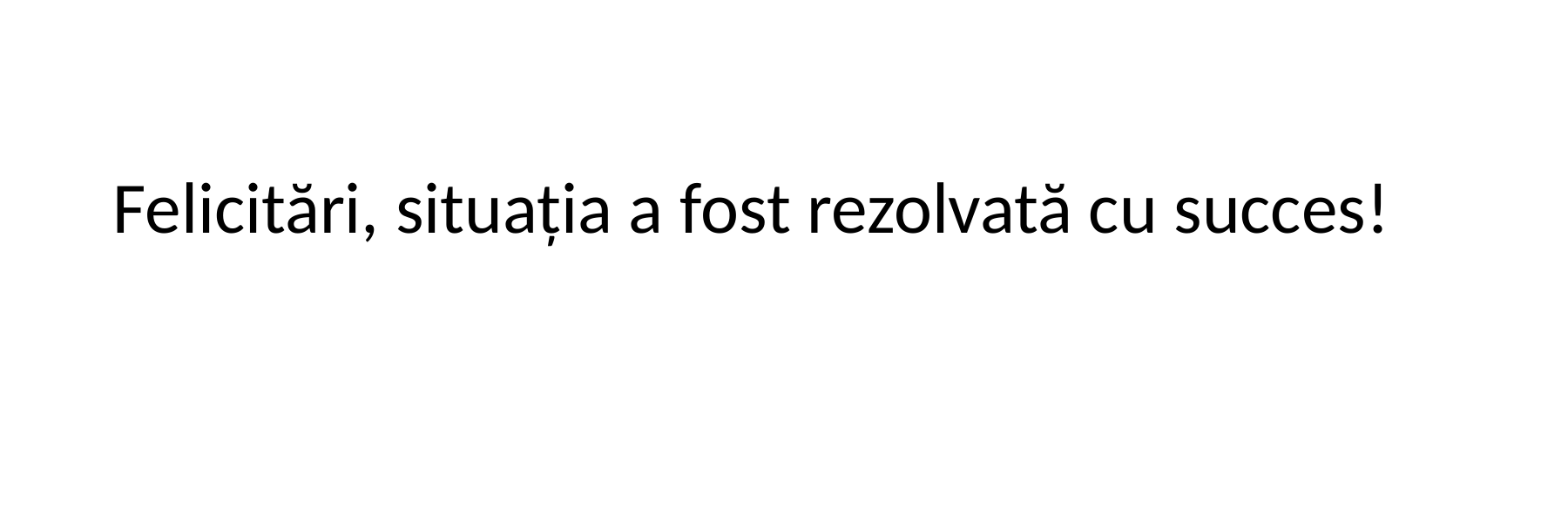

Felicitări, situația a fost rezolvată cu succes!